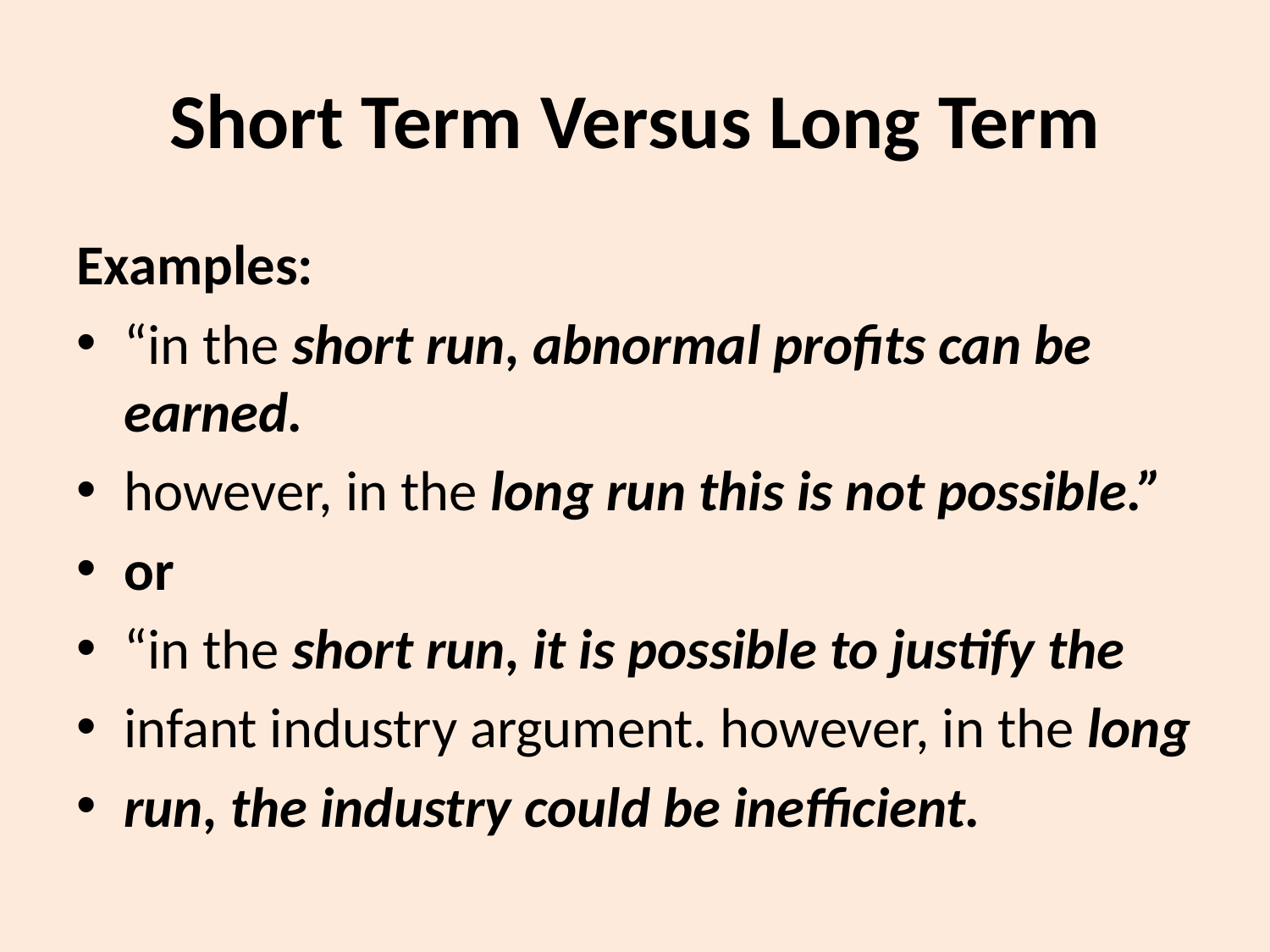

# Short Term Versus Long Term
Examples:
“in the short run, abnormal profits can be earned.
however, in the long run this is not possible.”
or
“in the short run, it is possible to justify the
infant industry argument. however, in the long
run, the industry could be inefficient.